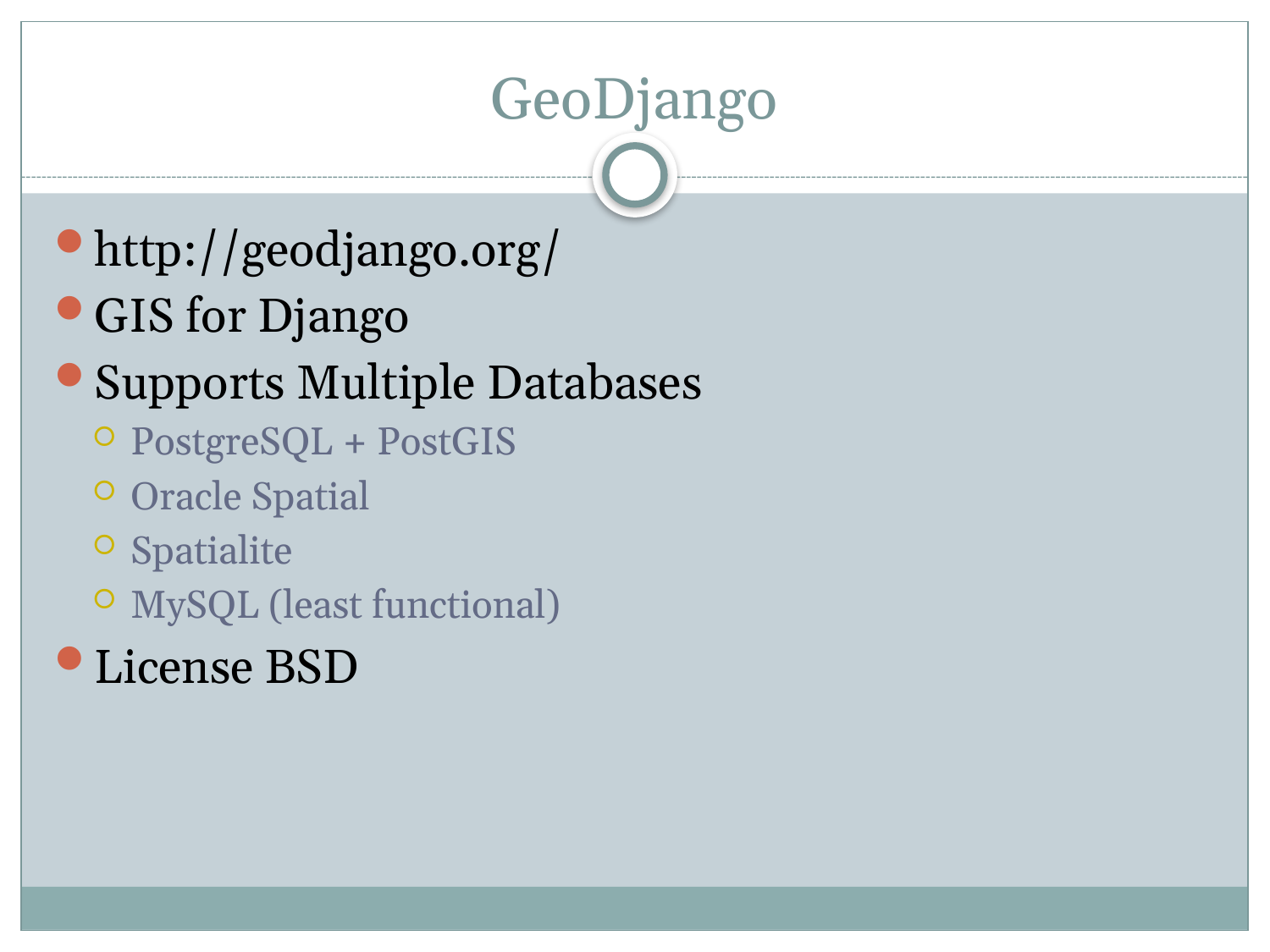

# GeoDjango
http://geodjango.org/
GIS for Django
Supports Multiple Databases
PostgreSQL + PostGIS
Oracle Spatial
Spatialite
MySQL (least functional)
License BSD